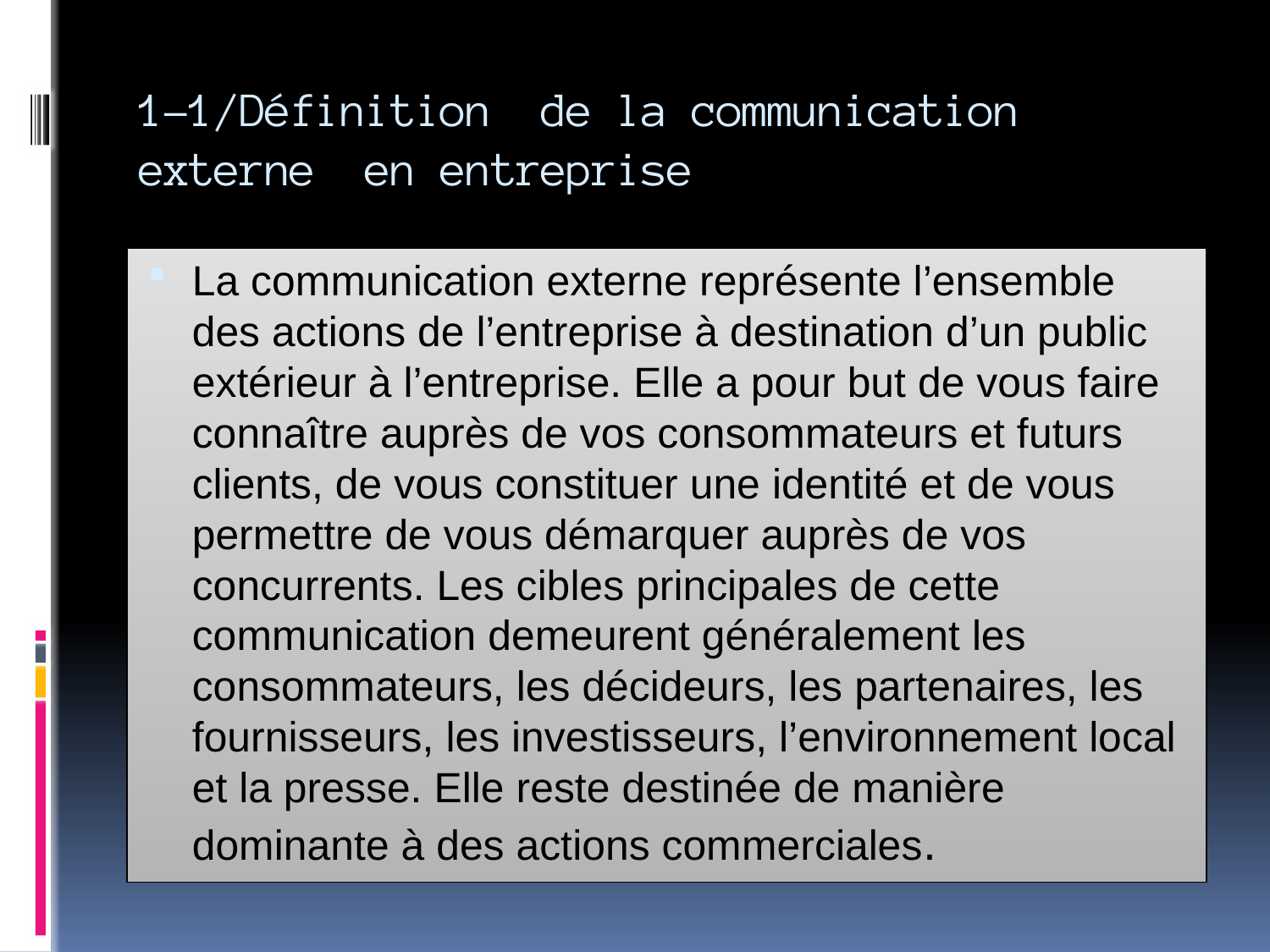

# 1-1/Définition  de la communication externe  en entreprise
La communication externe représente l’ensemble des actions de l’entreprise à destination d’un public extérieur à l’entreprise. Elle a pour but de vous faire connaître auprès de vos consommateurs et futurs clients, de vous constituer une identité et de vous permettre de vous démarquer auprès de vos concurrents. Les cibles principales de cette communication demeurent généralement les consommateurs, les décideurs, les partenaires, les fournisseurs, les investisseurs, l’environnement local et la presse. Elle reste destinée de manière dominante à des actions commerciales.